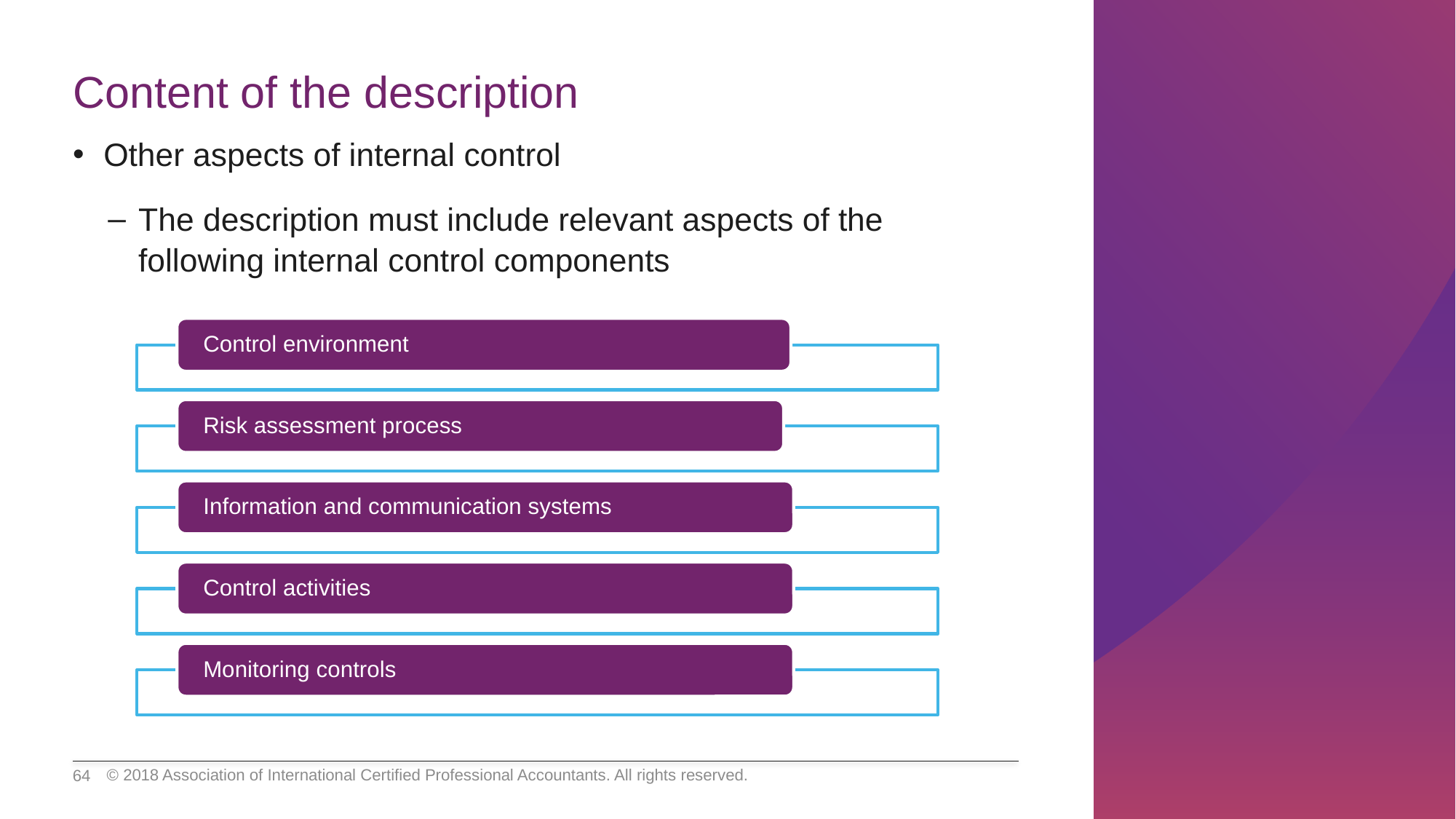

# Content of the description
Other aspects of internal control
The description must include relevant aspects of the following internal control components

Control environment
Risk assessment process
Information and communication systems
Control activities
Monitoring controls
© 2018 Association of International Certified Professional Accountants. All rights reserved.
64